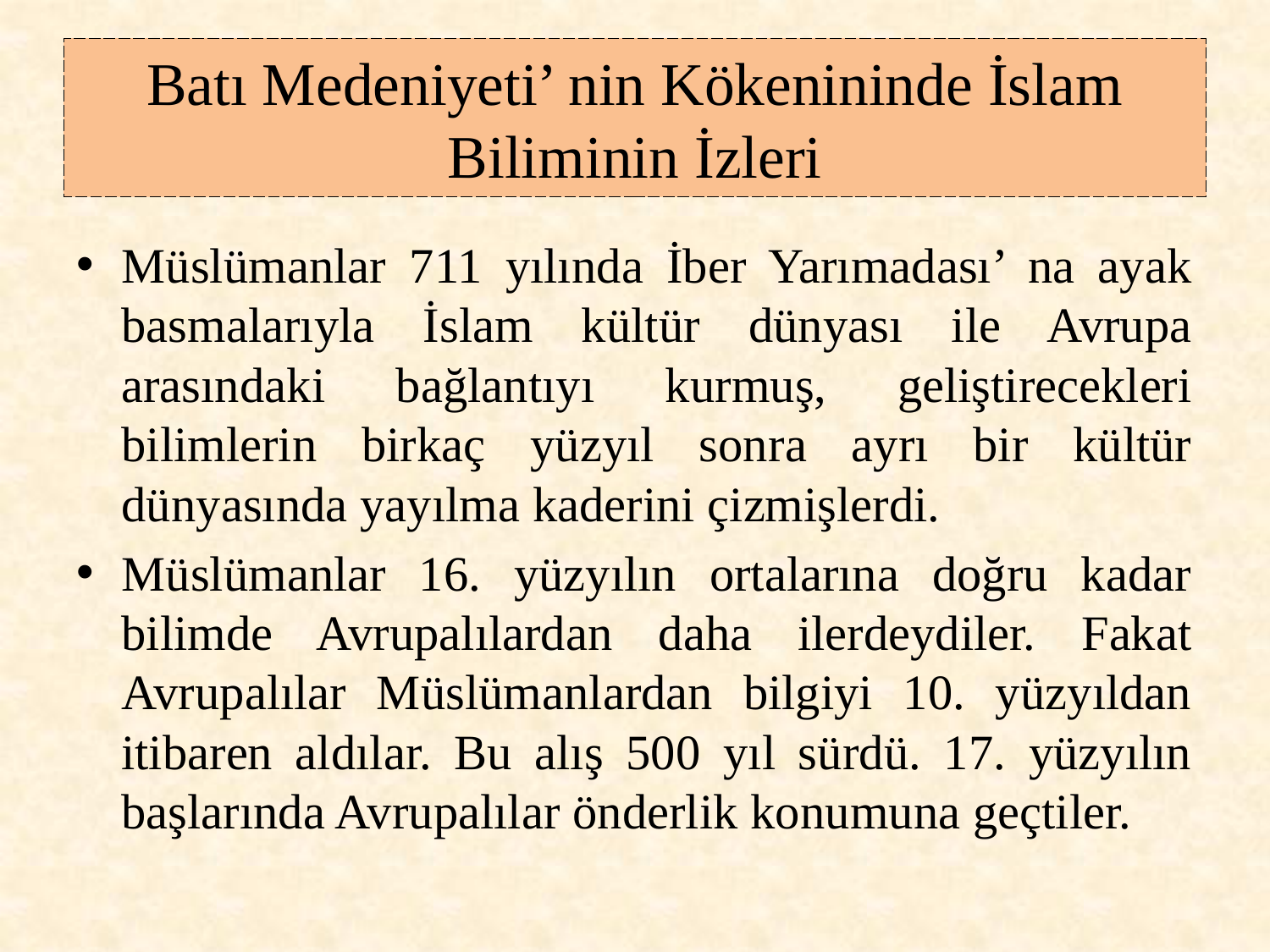

# Batı Medeniyeti’ nin Kökenininde İslam Biliminin İzleri
Müslümanlar 711 yılında İber Yarımadası’ na ayak basmalarıyla İslam kültür dünyası ile Avrupa arasındaki bağlantıyı kurmuş, geliştirecekleri bilimlerin birkaç yüzyıl sonra ayrı bir kültür dünyasında yayılma kaderini çizmişlerdi.
Müslümanlar 16. yüzyılın ortalarına doğru kadar bilimde Avrupalılardan daha ilerdeydiler. Fakat Avrupalılar Müslümanlardan bilgiyi 10. yüzyıldan itibaren aldılar. Bu alış 500 yıl sürdü. 17. yüzyılın başlarında Avrupalılar önderlik konumuna geçtiler.